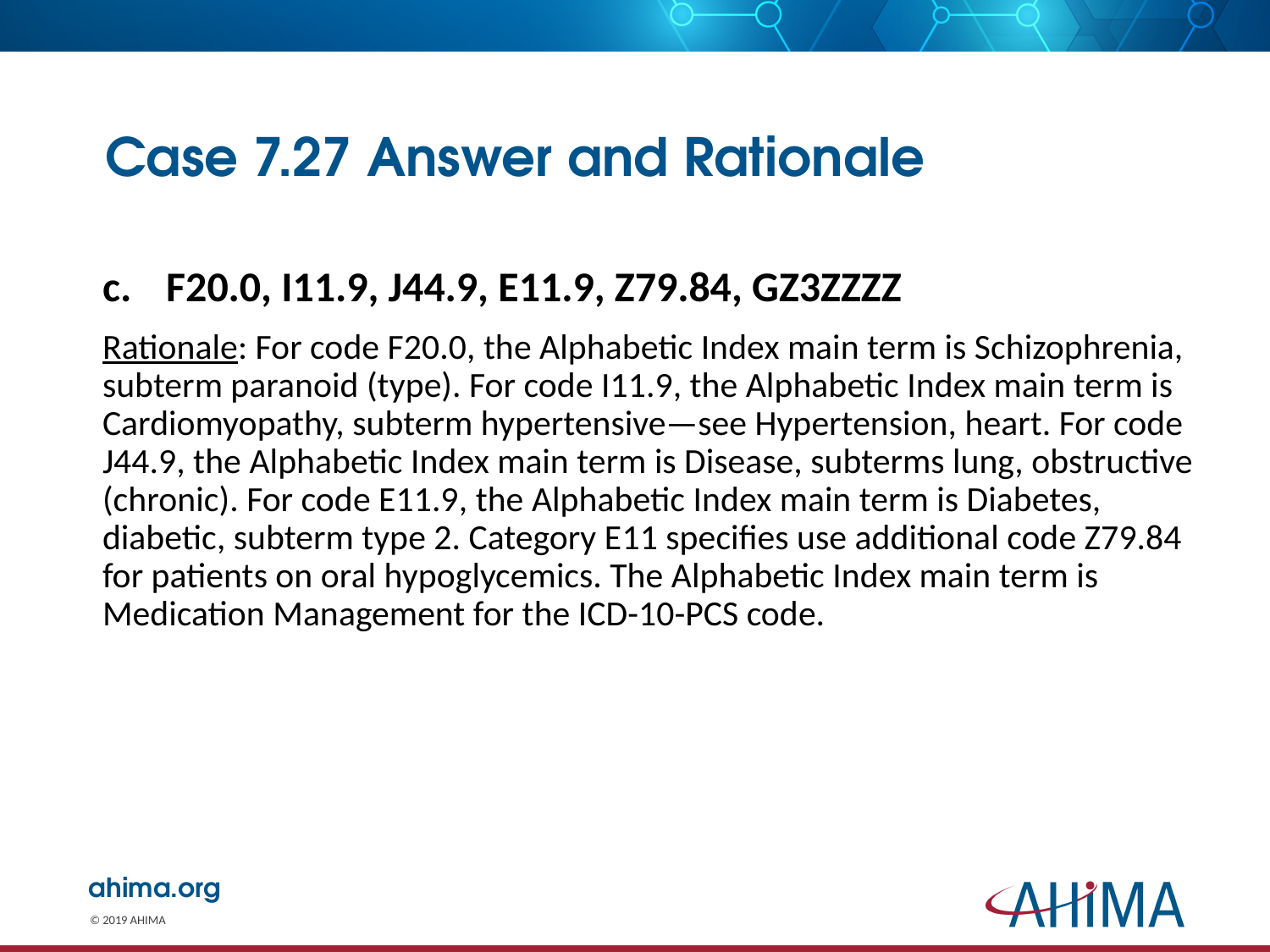

# Case 7.27 Answer and Rationale

F20.0, I11.9, J44.9, E11.9, Z79.84, GZ3ZZZZ
Rationale: For code F20.0, the Alphabetic Index main term is Schizophrenia, subterm paranoid (type). For code I11.9, the Alphabetic Index main term is Cardiomyopathy, subterm hypertensive—see Hypertension, heart. For code J44.9, the Alphabetic Index main term is Disease, subterms lung, obstructive (chronic). For code E11.9, the Alphabetic Index main term is Diabetes, diabetic, subterm type 2. Category E11 specifies use additional code Z79.84 for patients on oral hypoglycemics. The Alphabetic Index main term is Medication Management for the ICD-10-PCS code.